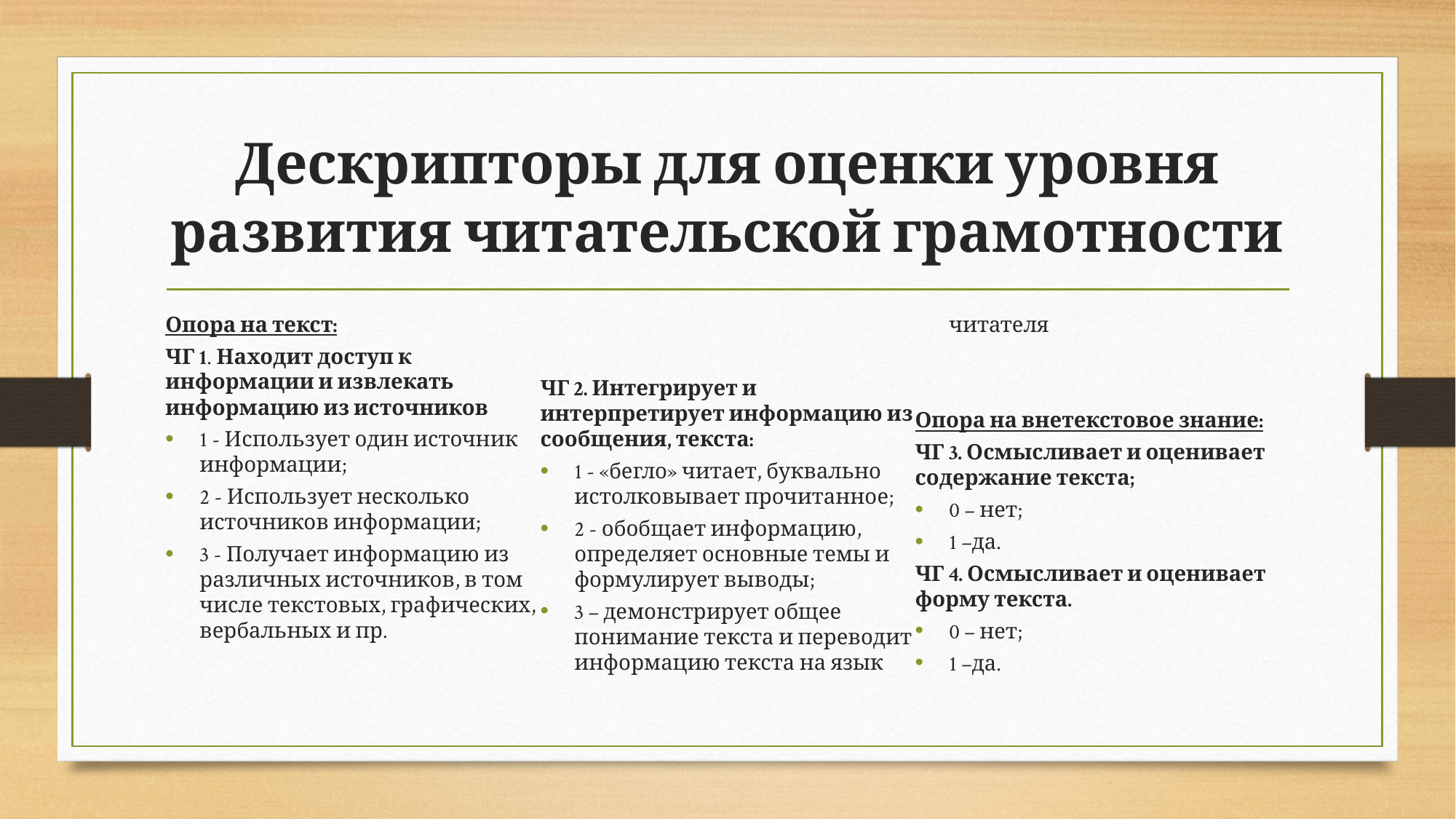

# Дескрипторы для оценки уровня развития читательской грамотности
Опора на текст:
ЧГ 1. Находит доступ к информации и извлекать информацию из источников
1 - Использует один источник информации;
2 - Использует несколько источников информации;
3 - Получает информацию из различных источников, в том числе текстовых, графических, вербальных и пр.

ЧГ 2. Интегрирует и интерпретирует информацию из сообщения, текста:
1 - «бегло» читает, буквально истолковывает прочитанное;
2 - обобщает информацию, определяет основные темы и формулирует выводы;
3 – демонстрирует общее понимание текста и переводит информацию текста на язык читателя

Опора на внетекстовое знание:
ЧГ 3. Осмысливает и оценивает содержание текста;
0 – нет;
1 –да.
ЧГ 4. Осмысливает и оценивает форму текста.
0 – нет;
1 –да.